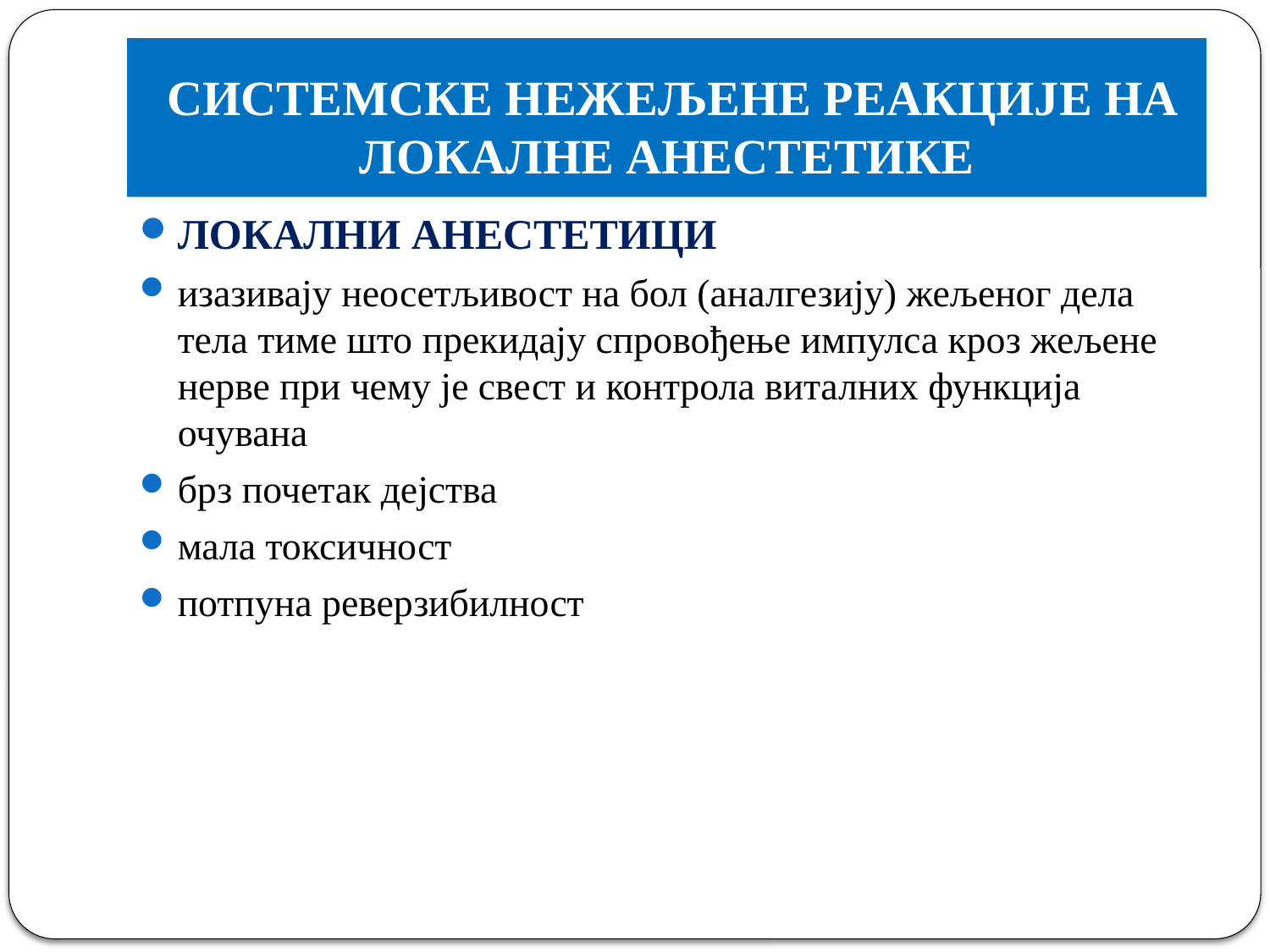

# СИСТЕМСКЕ НЕЖЕЉЕНЕ РЕАКЦИЈЕ НА ЛОКАЛНЕ АНЕСТЕТИКЕ
ЛОКАЛНИ АНЕСТЕТИЦИ
изазивају неосетљивост на бол (аналгезију) жељеног дела тела тиме што прекидају спровођење импулса кроз жељене нерве при чему је свест и контрола виталних функција очувана
брз почетак дејства
мала токсичност
потпуна реверзибилност